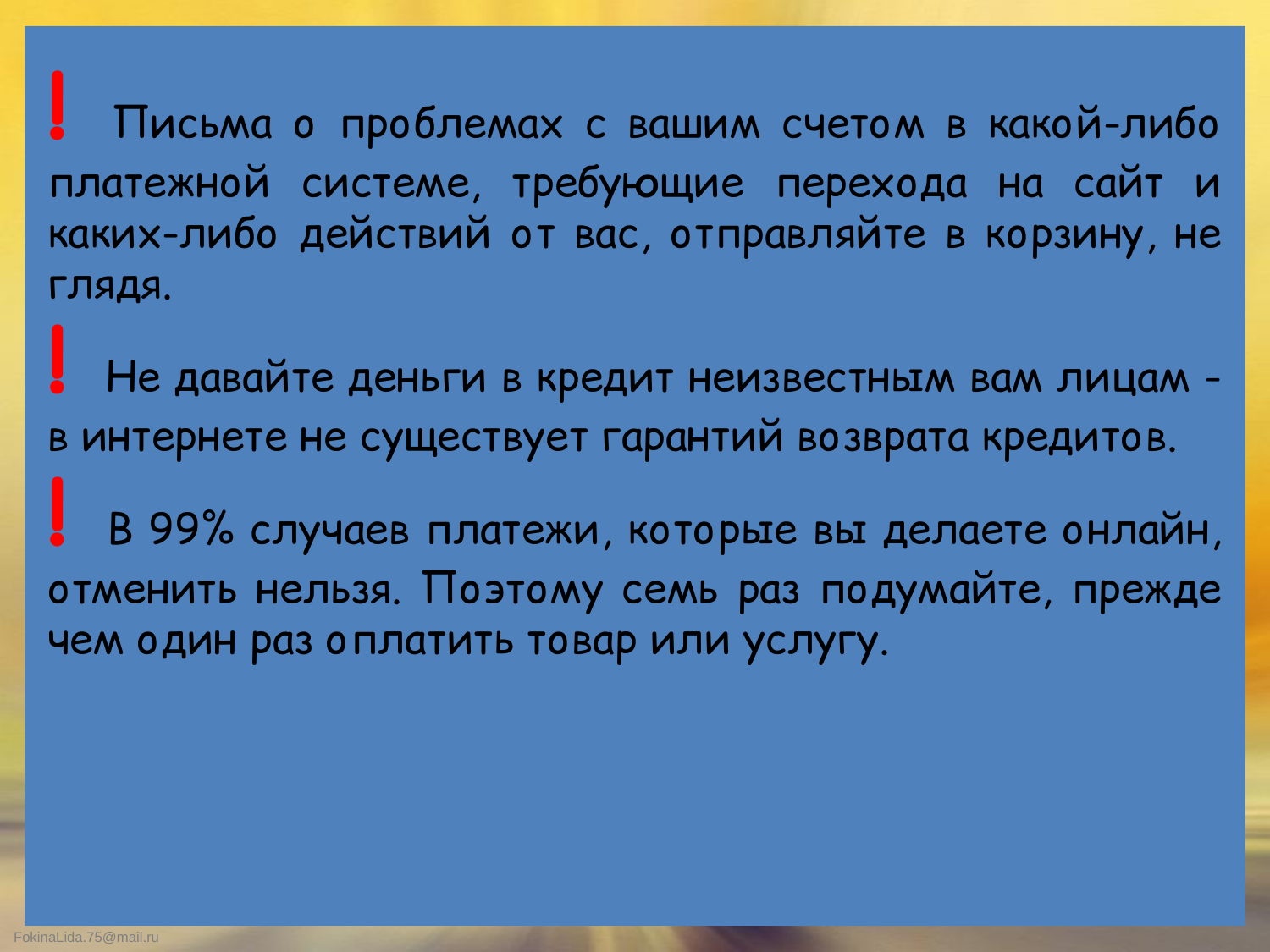

! Письма о проблемах с вашим счетом в какой-либо платежной системе, требующие перехода на сайт и каких-либо действий от вас, отправляйте в корзину, не глядя.
! Не давайте деньги в кредит неизвестным вам лицам - в интернете не существует гарантий возврата кредитов.
! В 99% случаев платежи, которые вы делаете онлайн, отменить нельзя. Поэтому семь раз подумайте, прежде чем один раз оплатить товар или услугу.